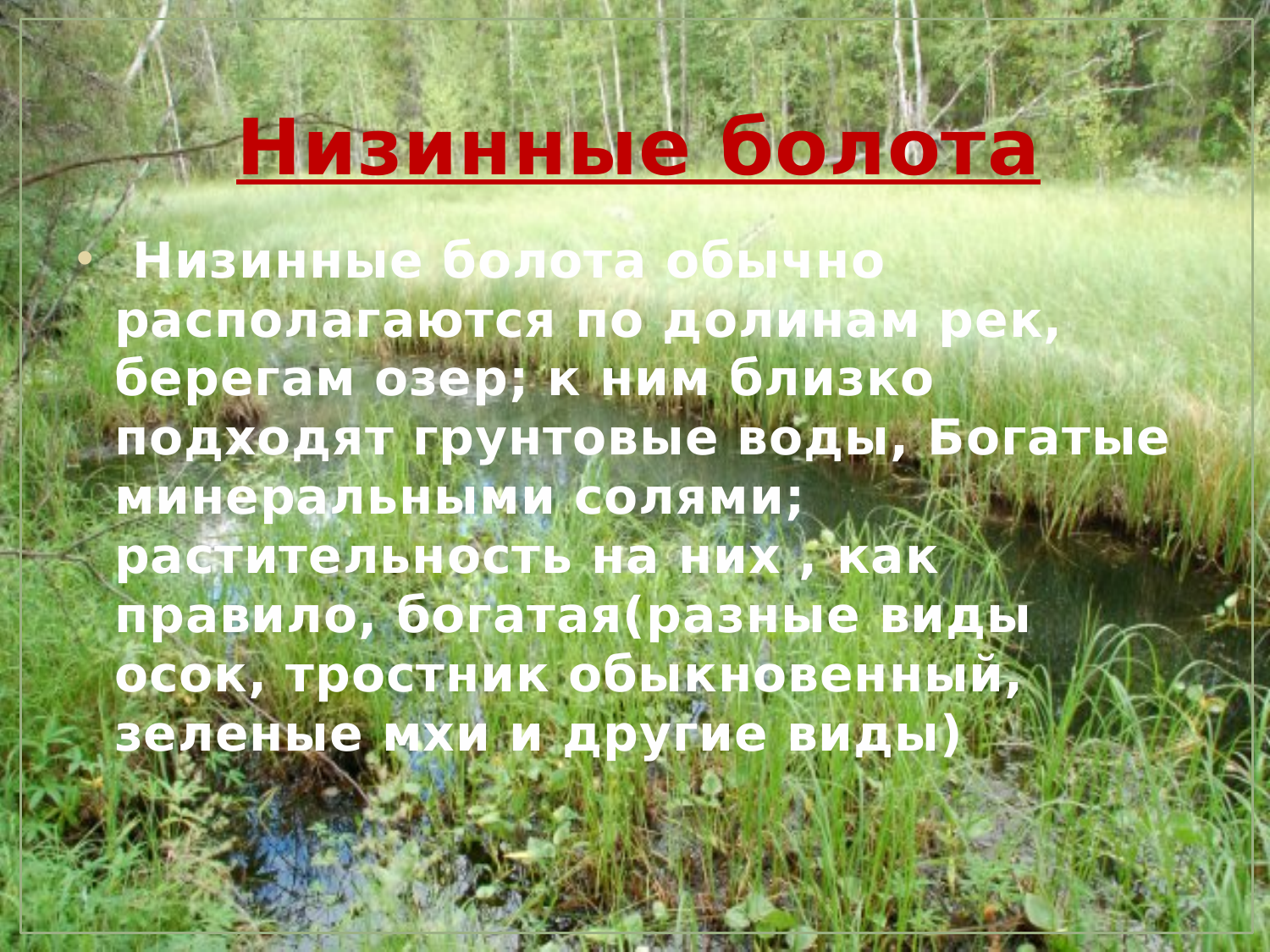

# Низинные болота
 Низинные болота обычно располагаются по долинам рек, берегам озер; к ним близко подходят грунтовые воды, Богатые минеральными солями; растительность на них , как правило, богатая(разные виды осок, тростник обыкновенный, зеленые мхи и другие виды)